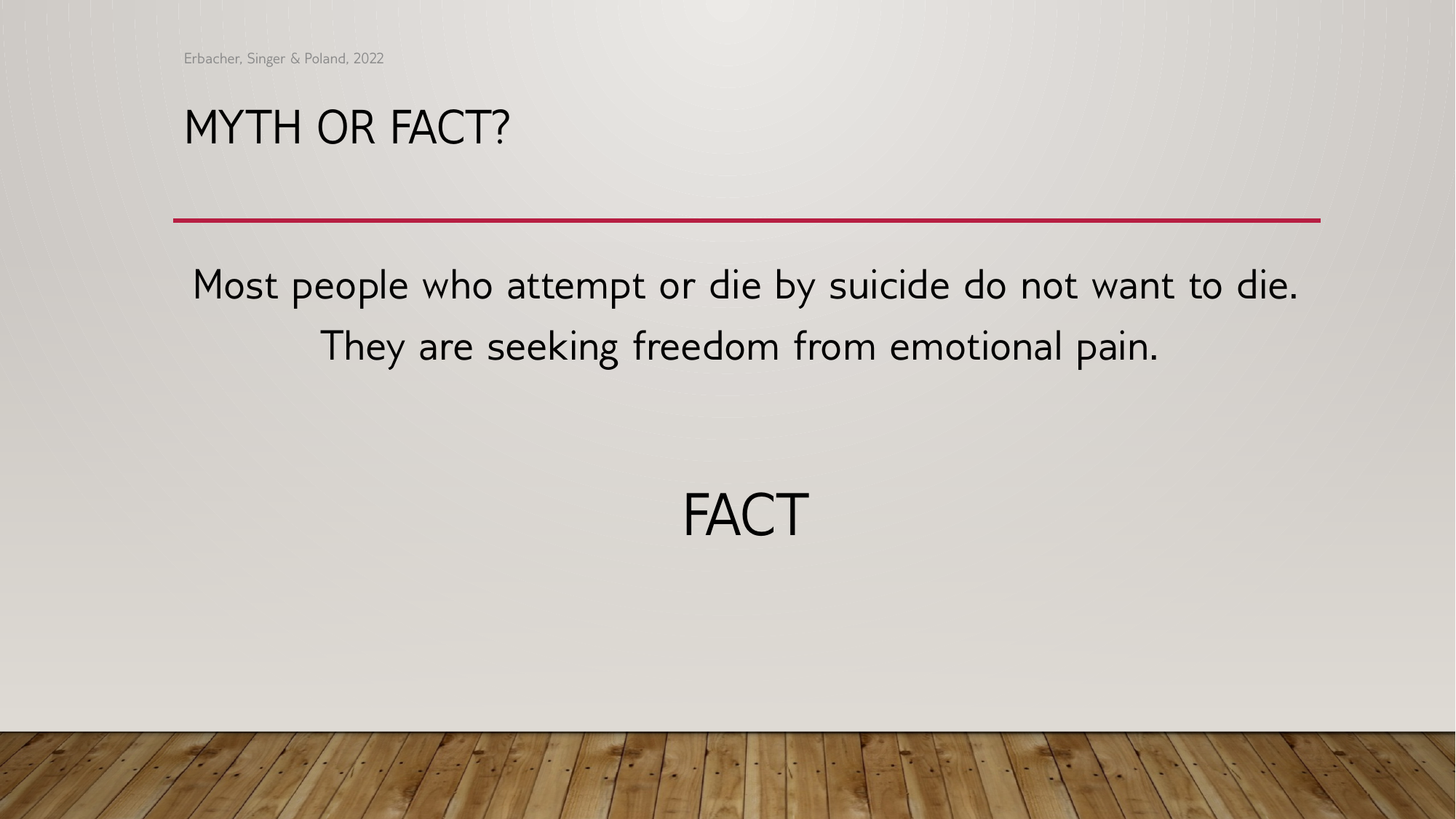

Erbacher, Singer & Poland, 2022
# Myth or Fact?
Most people who attempt or die by suicide do not want to die. They are seeking freedom from emotional pain.

FACT